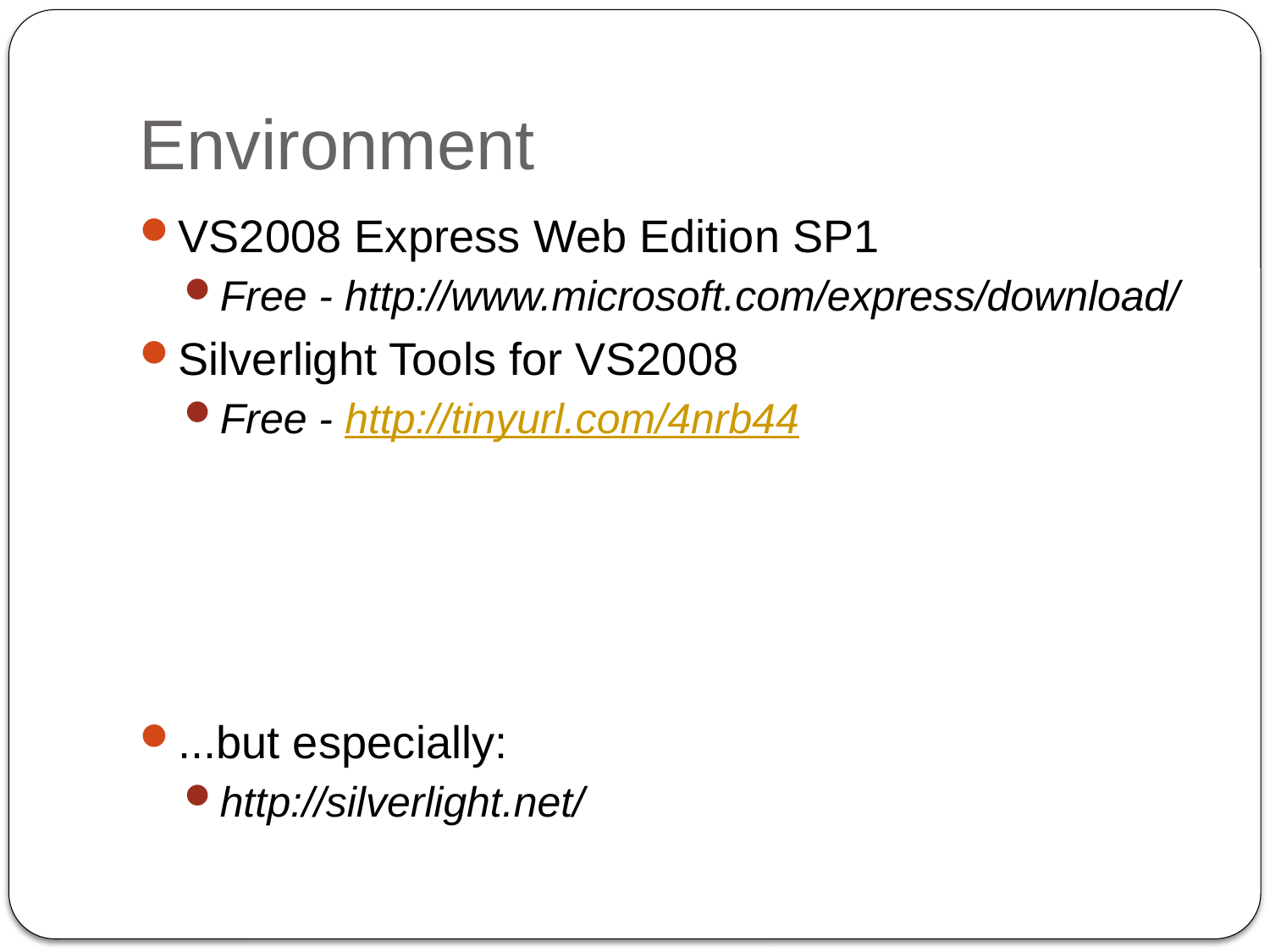

# Environment
VS2008 Express Web Edition SP1
Free - http://www.microsoft.com/express/download/
Silverlight Tools for VS2008
Free - http://tinyurl.com/4nrb44

...but especially:
http://silverlight.net/